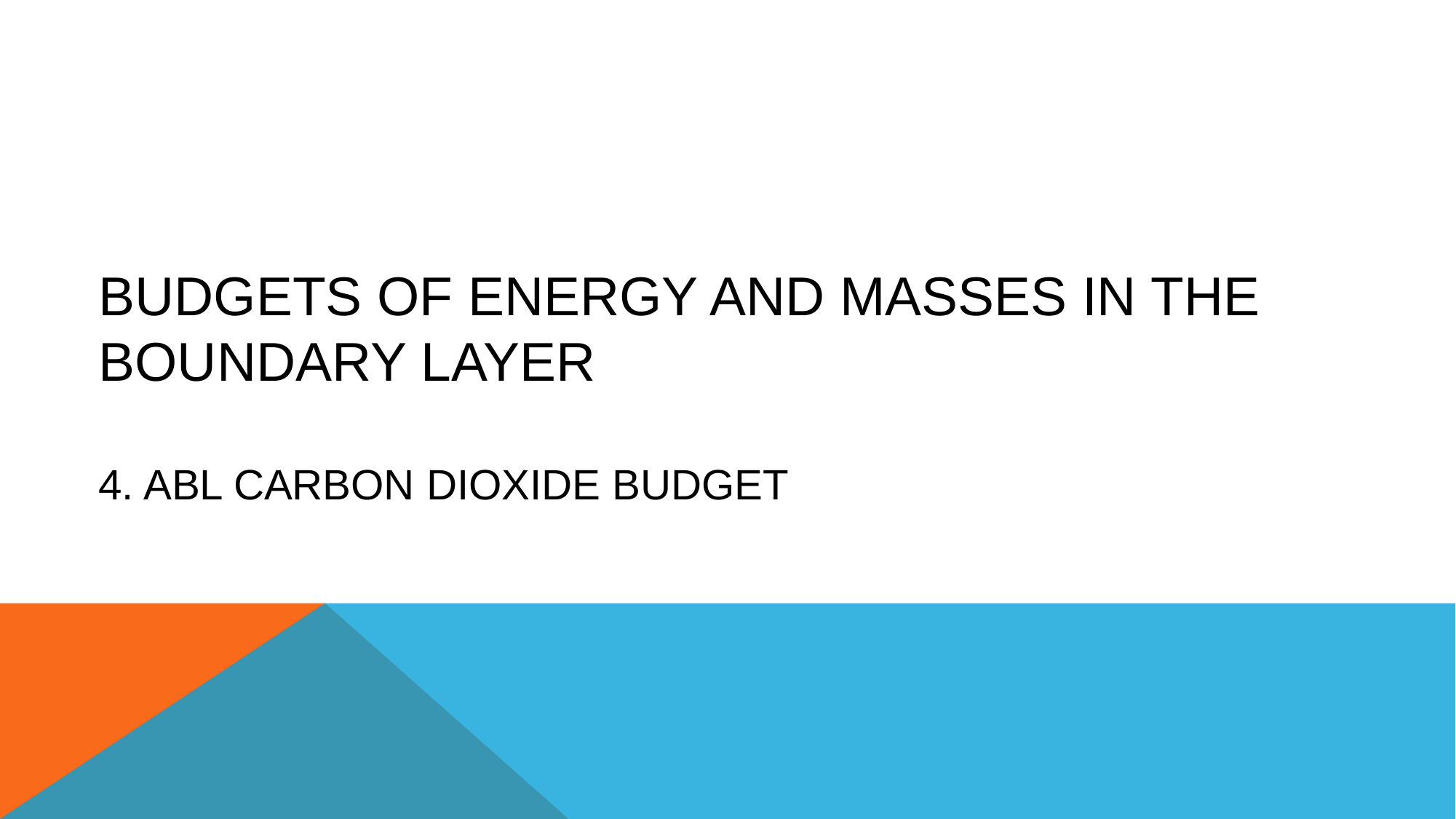

# Budgets of energy and masses in the boundary layer 4. ABL carbon dioxide budget